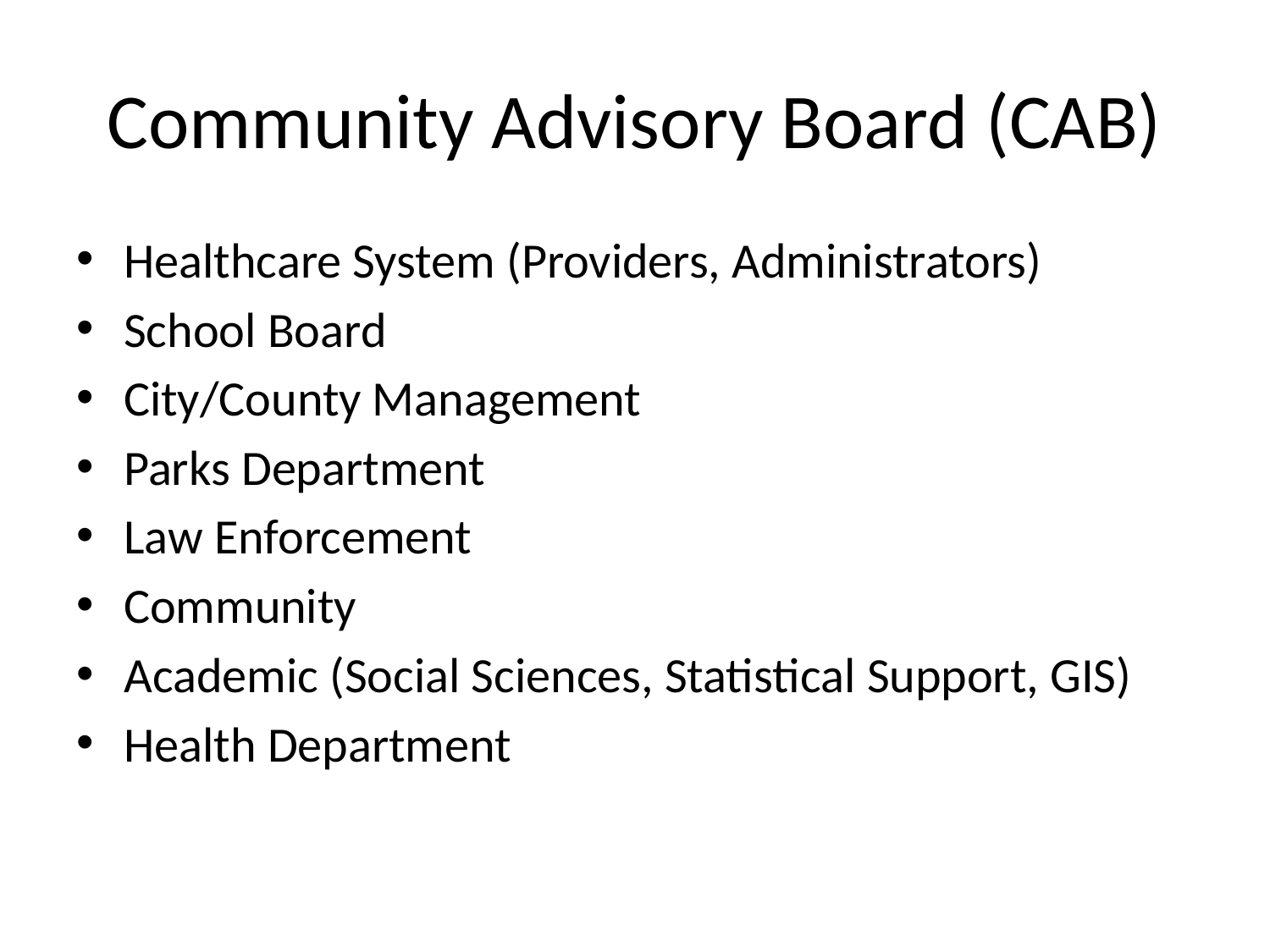

# Community Advisory Board (CAB)
Healthcare System (Providers, Administrators)
School Board
City/County Management
Parks Department
Law Enforcement
Community
Academic (Social Sciences, Statistical Support, GIS)
Health Department